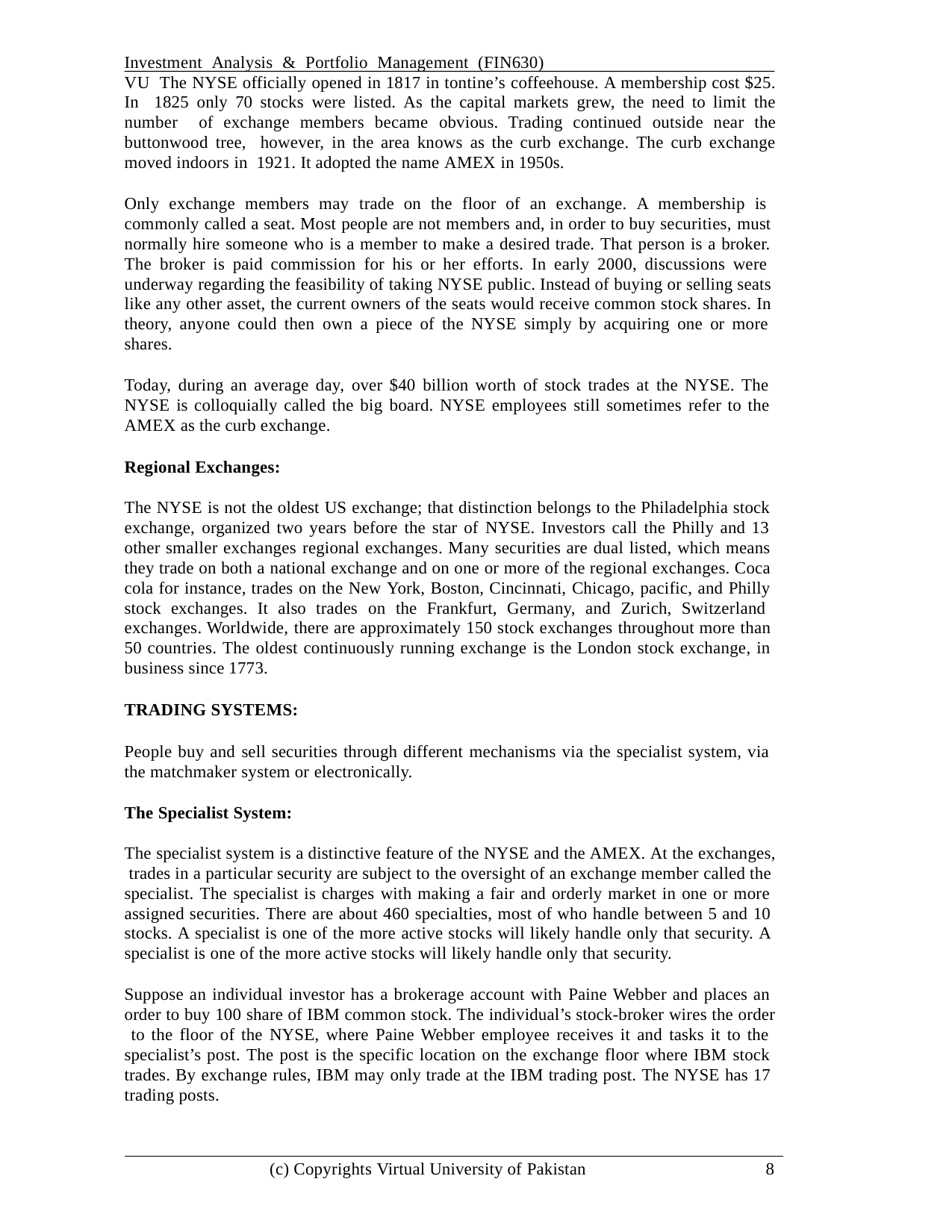

Investment Analysis & Portfolio Management (FIN630)	VU  The NYSE officially opened in 1817 in tontine’s coffeehouse. A membership cost $25. In  1825 only 70 stocks were listed. As the capital markets grew, the need to limit the number  of exchange members became obvious. Trading continued outside near the buttonwood tree,  however, in the area knows as the curb exchange. The curb exchange moved indoors in  1921. It adopted the name AMEX in 1950s.

Only exchange members may trade on the floor of an exchange. A membership is  commonly called a seat. Most people are not members and, in order to buy securities, must  normally hire someone who is a member to make a desired trade. That person is a broker.  The broker is paid commission for his or her efforts. In early 2000, discussions were  underway regarding the feasibility of taking NYSE public. Instead of buying or selling seats  like any other asset, the current owners of the seats would receive common stock shares. In  theory, anyone could then own a piece of the NYSE simply by acquiring one or more  shares.

Today, during an average day, over $40 billion worth of stock trades at the NYSE. The  NYSE is colloquially called the big board. NYSE employees still sometimes refer to the  AMEX as the curb exchange.

Regional Exchanges:

The NYSE is not the oldest US exchange; that distinction belongs to the Philadelphia stock  exchange, organized two years before the star of NYSE. Investors call the Philly and 13  other smaller exchanges regional exchanges. Many securities are dual listed, which means  they trade on both a national exchange and on one or more of the regional exchanges. Coca  cola for instance, trades on the New York, Boston, Cincinnati, Chicago, pacific, and Philly  stock exchanges. It also trades on the Frankfurt, Germany, and Zurich, Switzerland  exchanges. Worldwide, there are approximately 150 stock exchanges throughout more than  50 countries. The oldest continuously running exchange is the London stock exchange, in  business since 1773.

TRADING SYSTEMS:

People buy and sell securities through different mechanisms via the specialist system, via  the matchmaker system or electronically.

The Specialist System:

The specialist system is a distinctive feature of the NYSE and the AMEX. At the exchanges,  trades in a particular security are subject to the oversight of an exchange member called the  specialist. The specialist is charges with making a fair and orderly market in one or more  assigned securities. There are about 460 specialties, most of who handle between 5 and 10  stocks. A specialist is one of the more active stocks will likely handle only that security. A  specialist is one of the more active stocks will likely handle only that security.

Suppose an individual investor has a brokerage account with Paine Webber and places an  order to buy 100 share of IBM common stock. The individual’s stock-broker wires the order  to the floor of the NYSE, where Paine Webber employee receives it and tasks it to the  specialist’s post. The post is the specific location on the exchange floor where IBM stock  trades. By exchange rules, IBM may only trade at the IBM trading post. The NYSE has 17  trading posts.

(c) Copyrights Virtual University of Pakistan
8